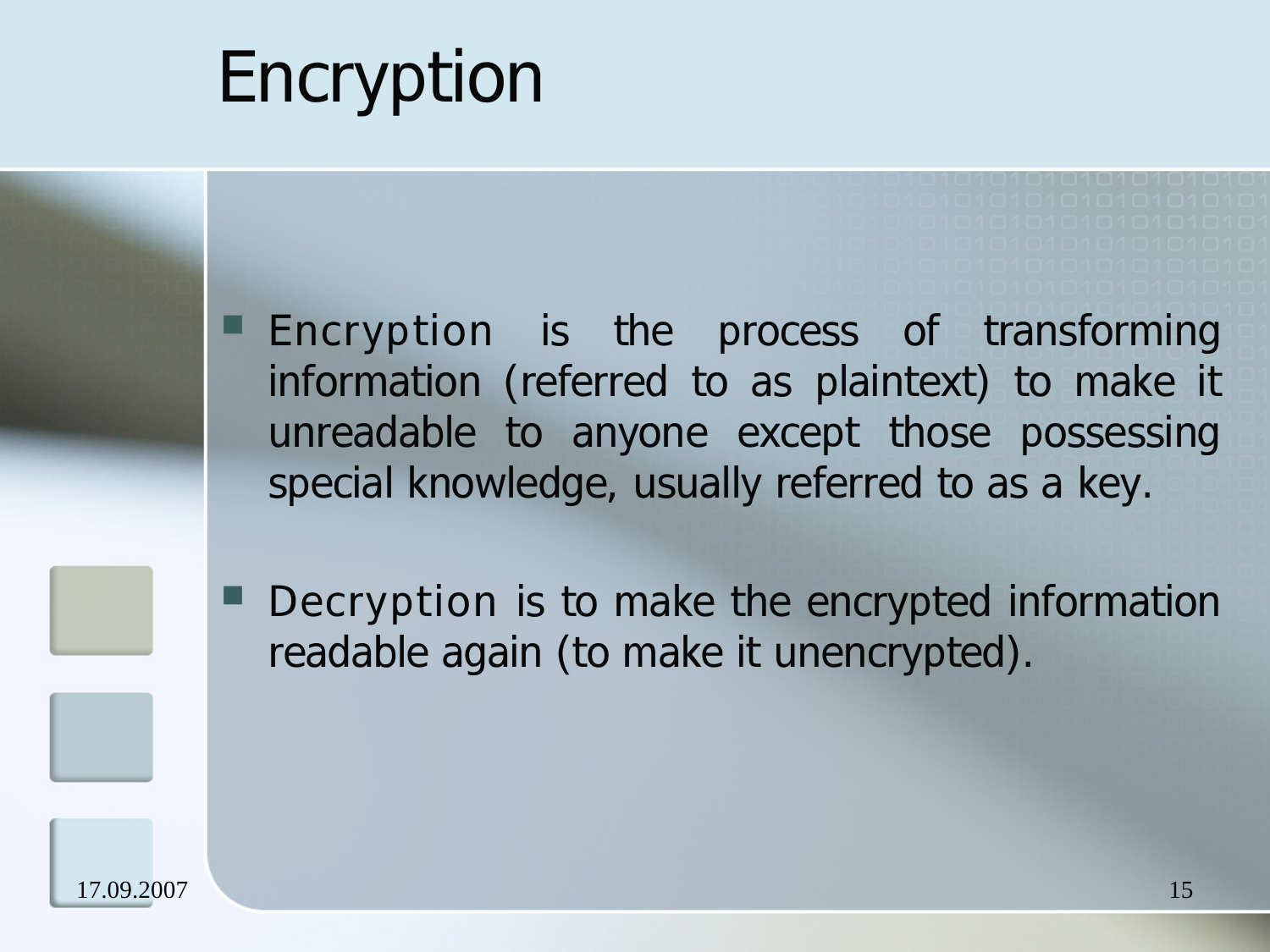

# Encryption

Encryption is the process of transforming information (referred to as plaintext) to make it unreadable to anyone except those possessing special knowledge, usually referred to as a key.

Decryption is to make the encrypted information readable again (to make it unencrypted).
17.09.2007
15